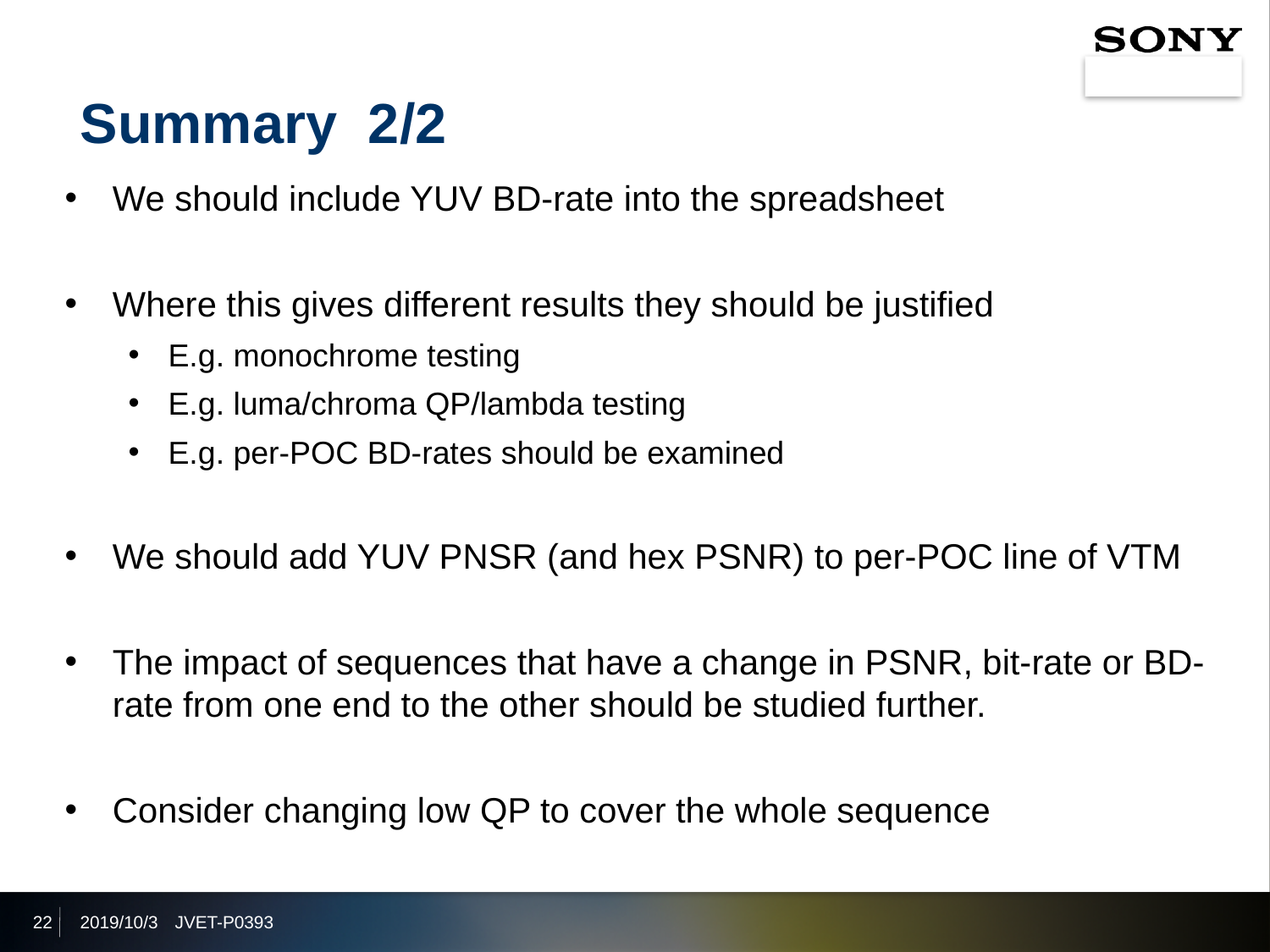

# Summary  2/2
We should include YUV BD-rate into the spreadsheet

Where this gives different results they should be justified
E.g. monochrome testing
E.g. luma/chroma QP/lambda testing
E.g. per-POC BD-rates should be examined

We should add YUV PNSR (and hex PSNR) to per-POC line of VTM

The impact of sequences that have a change in PSNR, bit-rate or BD-rate from one end to the other should be studied further.

Consider changing low QP to cover the whole sequence
22
2019/10/3
JVET-P0393